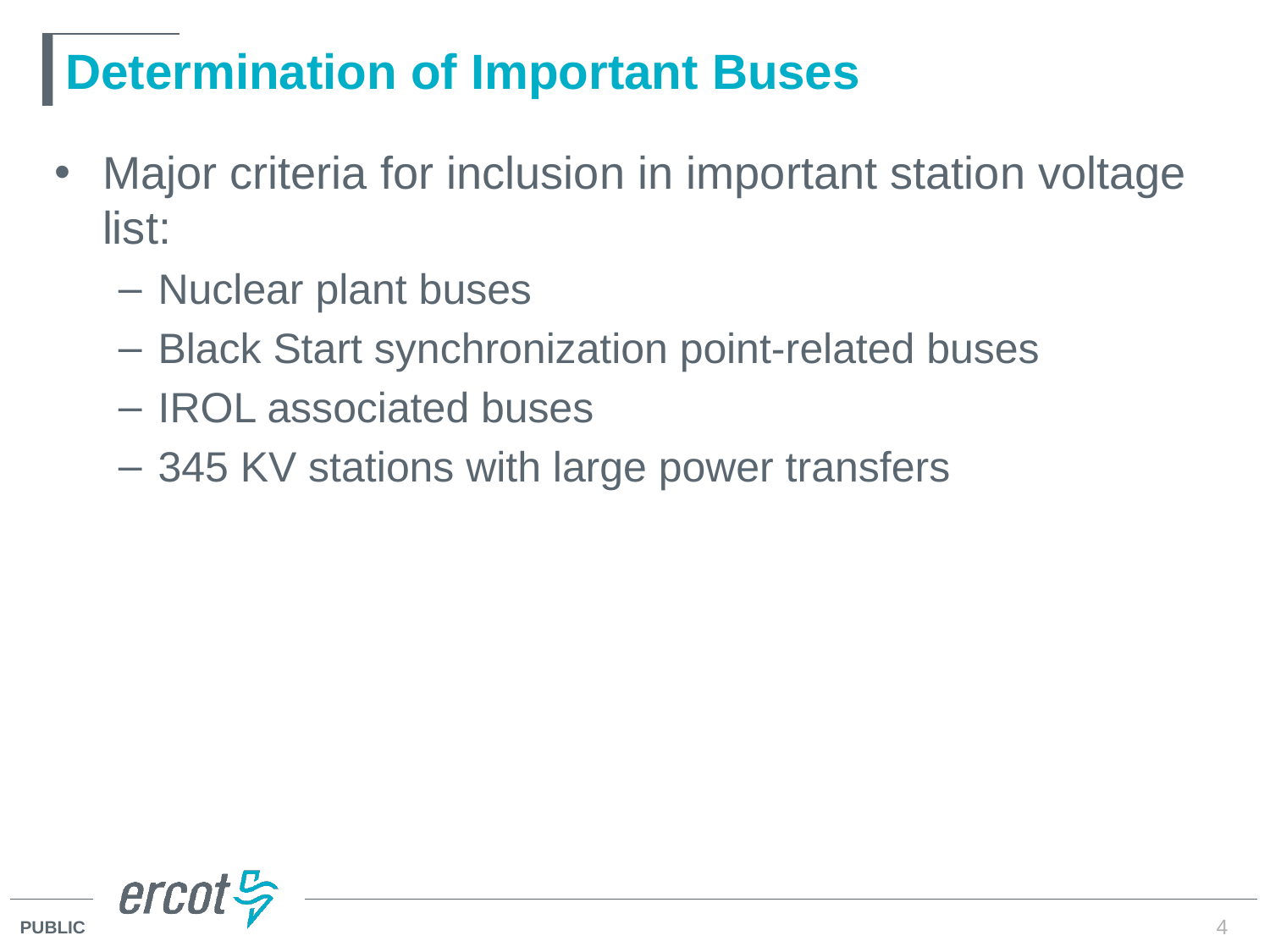

# Determination of Important Buses
Major criteria for inclusion in important station voltage list:
Nuclear plant buses
Black Start synchronization point-related buses
IROL associated buses
345 KV stations with large power transfers

4